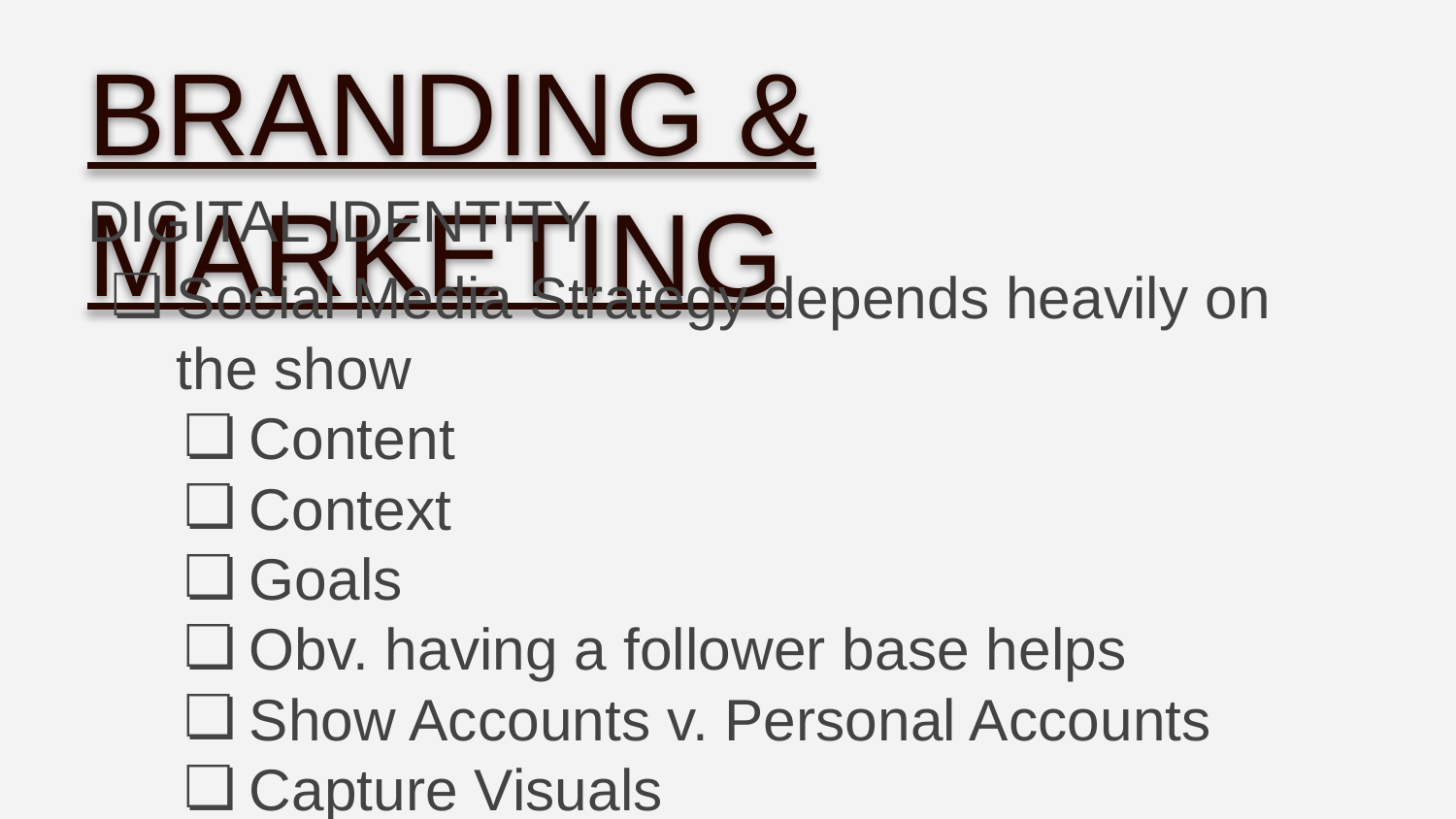

BRANDING & MARKETING
DIGITAL IDENTITY
Social Media Strategy depends heavily on the show
Content
Context
Goals
Obv. having a follower base helps
Show Accounts v. Personal Accounts
Capture Visuals
Clips, Highlights, Still Images, etc.